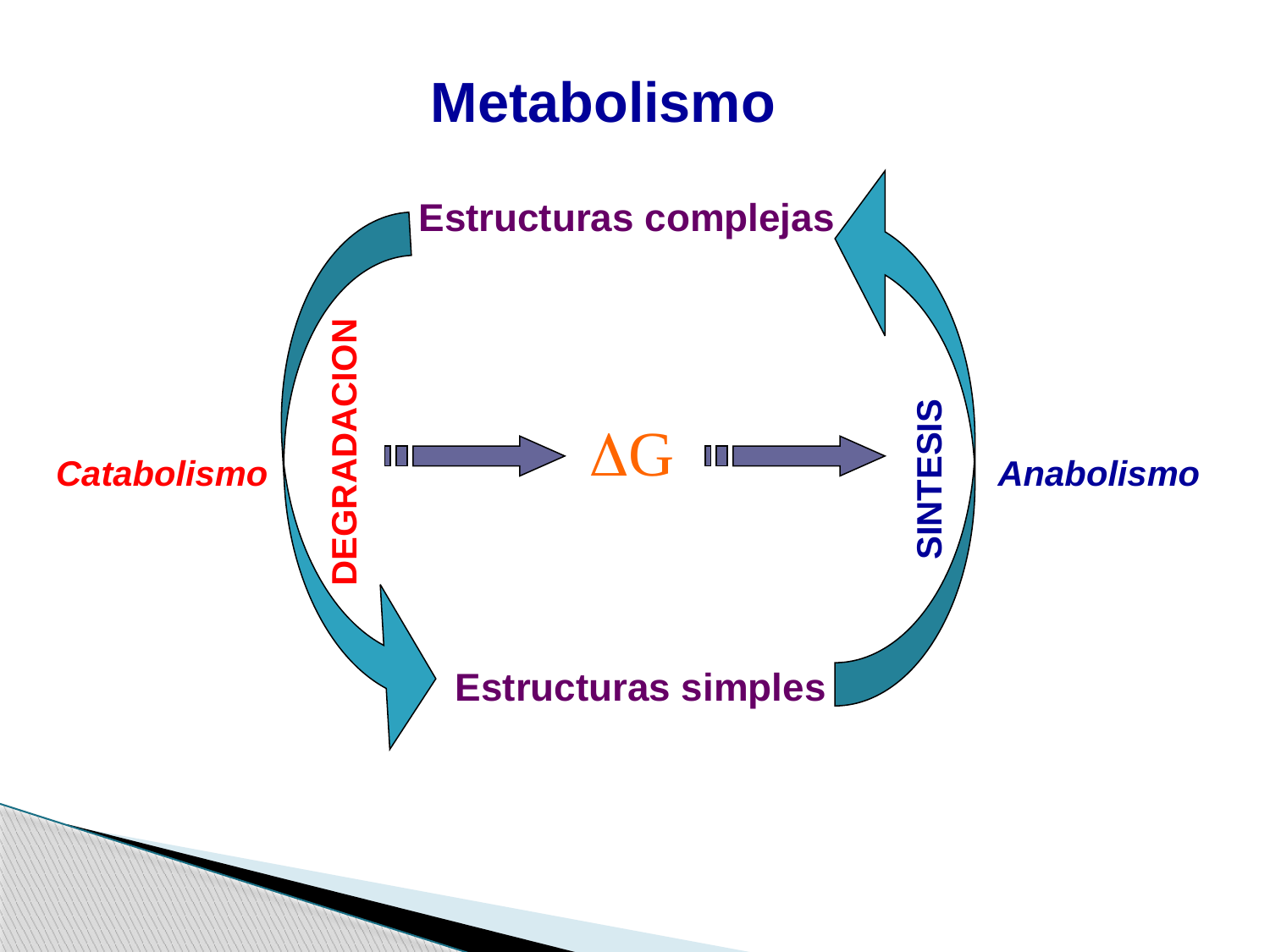

Metabolismo

SINTESIS
Estructuras complejas

ΔG
DEGRADACION

Estructuras simples
Catabolismo
Anabolismo